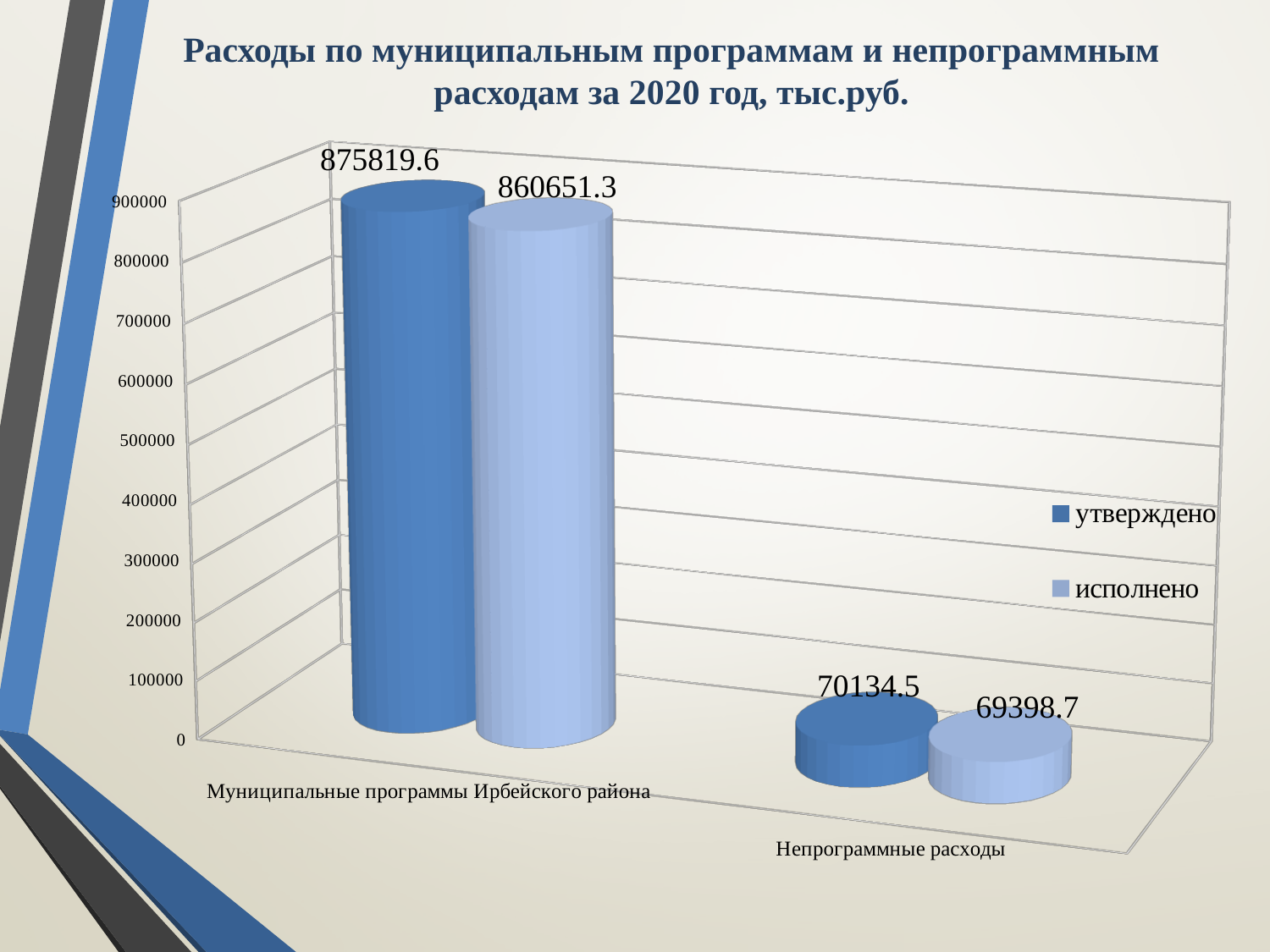

# Расходы по муниципальным программам и непрограммным расходам за 2020 год, тыс.руб.

[unsupported chart]